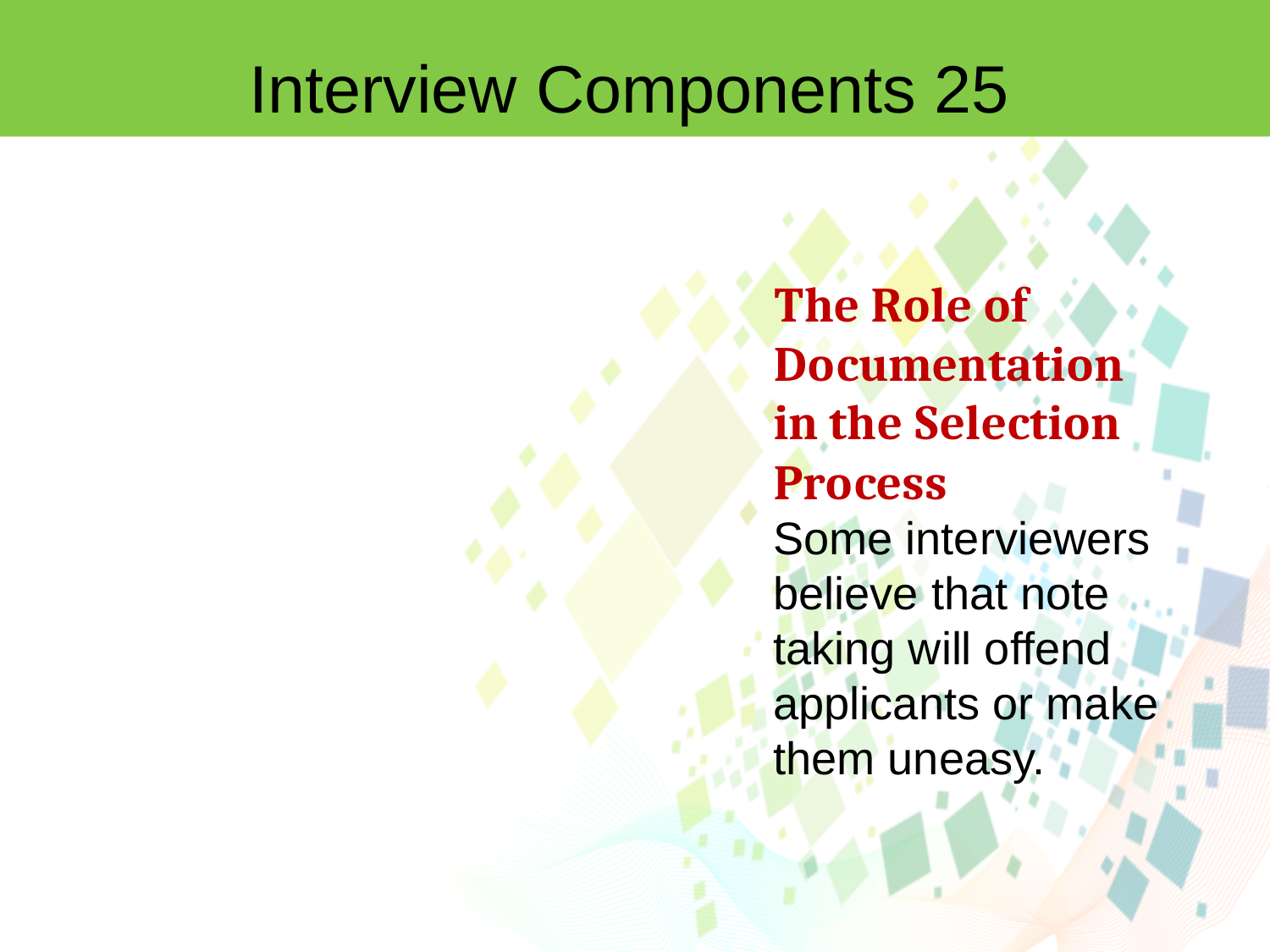

Interview Components 25
The Role of Documentation in the Selection Process
Some interviewers believe that note taking will offend applicants or make them uneasy.